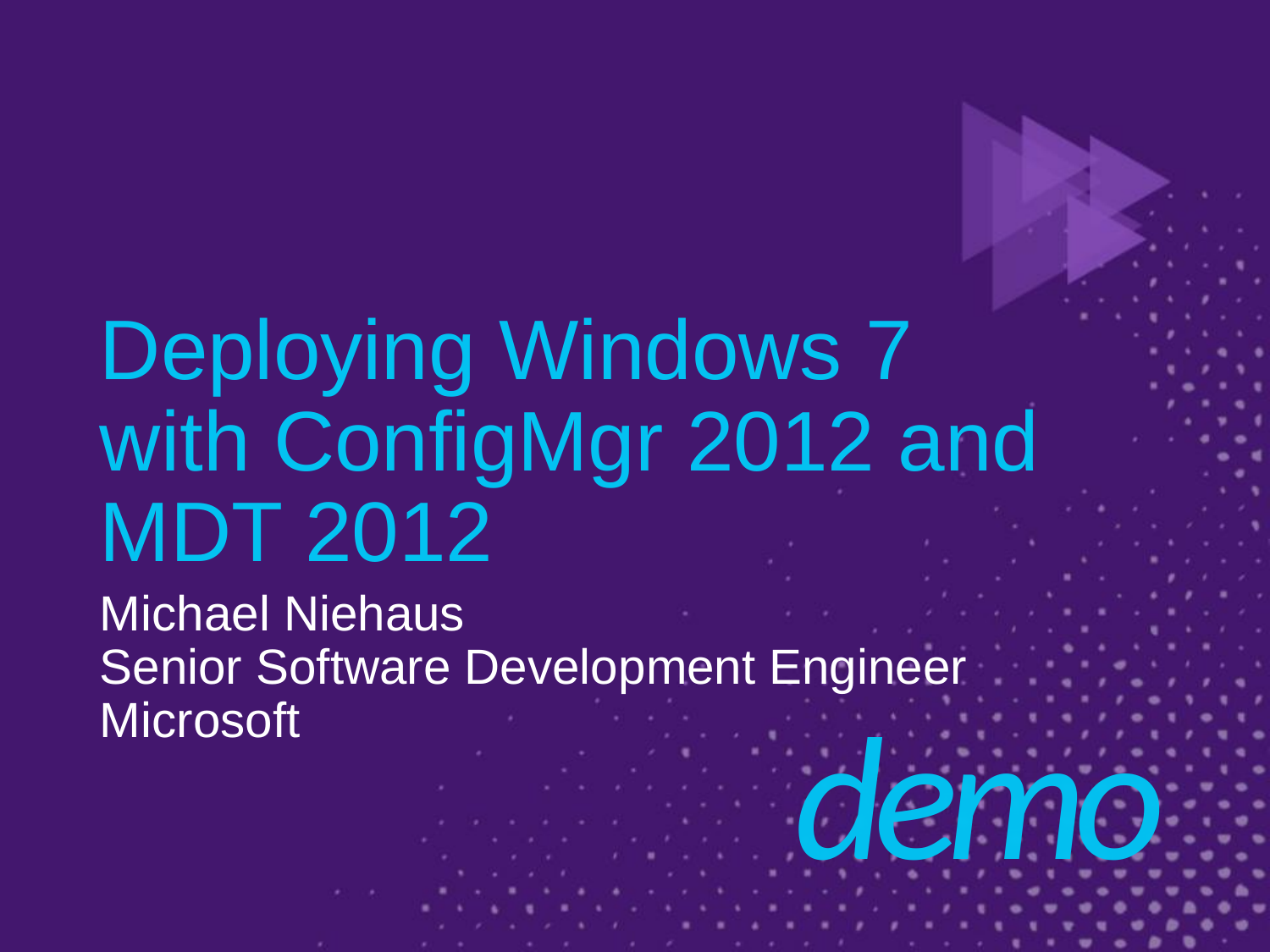

# Deploying Windows 7 with ConfigMgr 2012 and MDT 2012
Michael Niehaus
Senior Software Development Engineer
Microsoft
demo